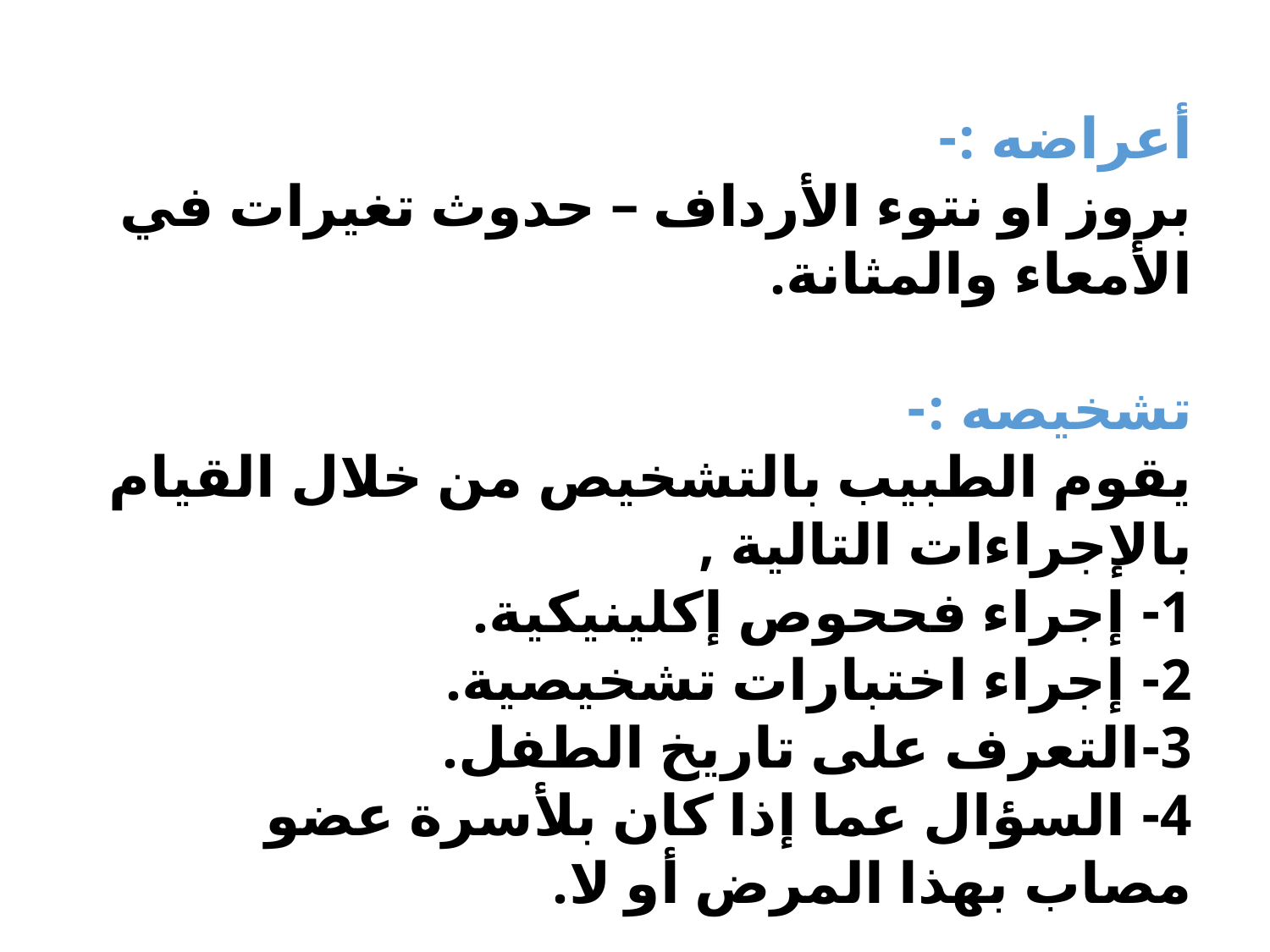

أعراضه :-
بروز او نتوء الأرداف – حدوث تغيرات في الأمعاء والمثانة.

تشخيصه :-
يقوم الطبيب بالتشخيص من خلال القيام بالإجراءات التالية ,
1- إجراء فححوص إكلينيكية.
2- إجراء اختبارات تشخيصية.
3-التعرف على تاريخ الطفل.
4- السؤال عما إذا كان بلأسرة عضو مصاب بهذا المرض أو لا.